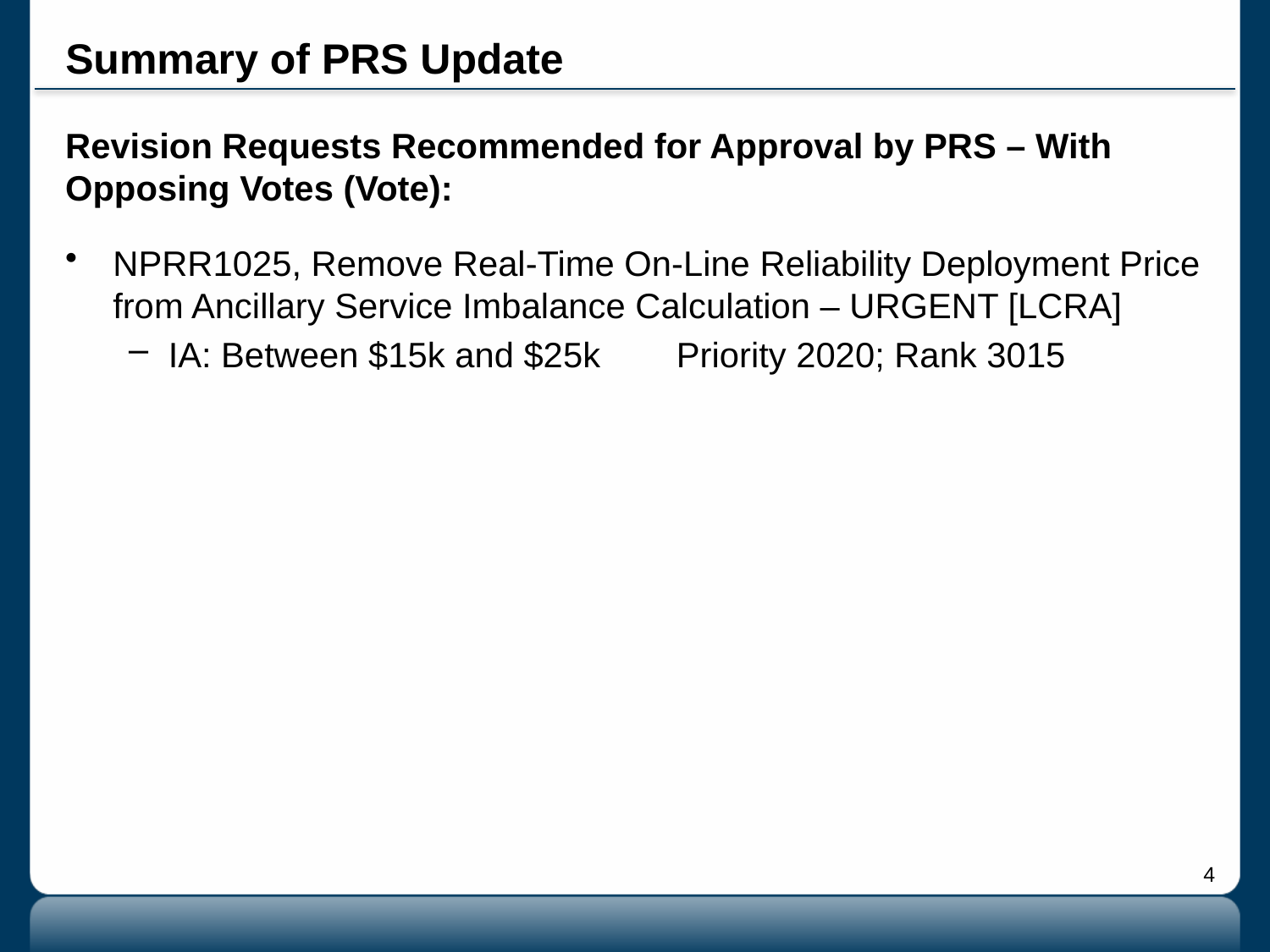

# Summary of PRS Update
Revision Requests Recommended for Approval by PRS – With Opposing Votes (Vote):

NPRR1025, Remove Real-Time On-Line Reliability Deployment Price from Ancillary Service Imbalance Calculation – URGENT [LCRA]
IA: Between $15k and $25k	Priority 2020; Rank 3015